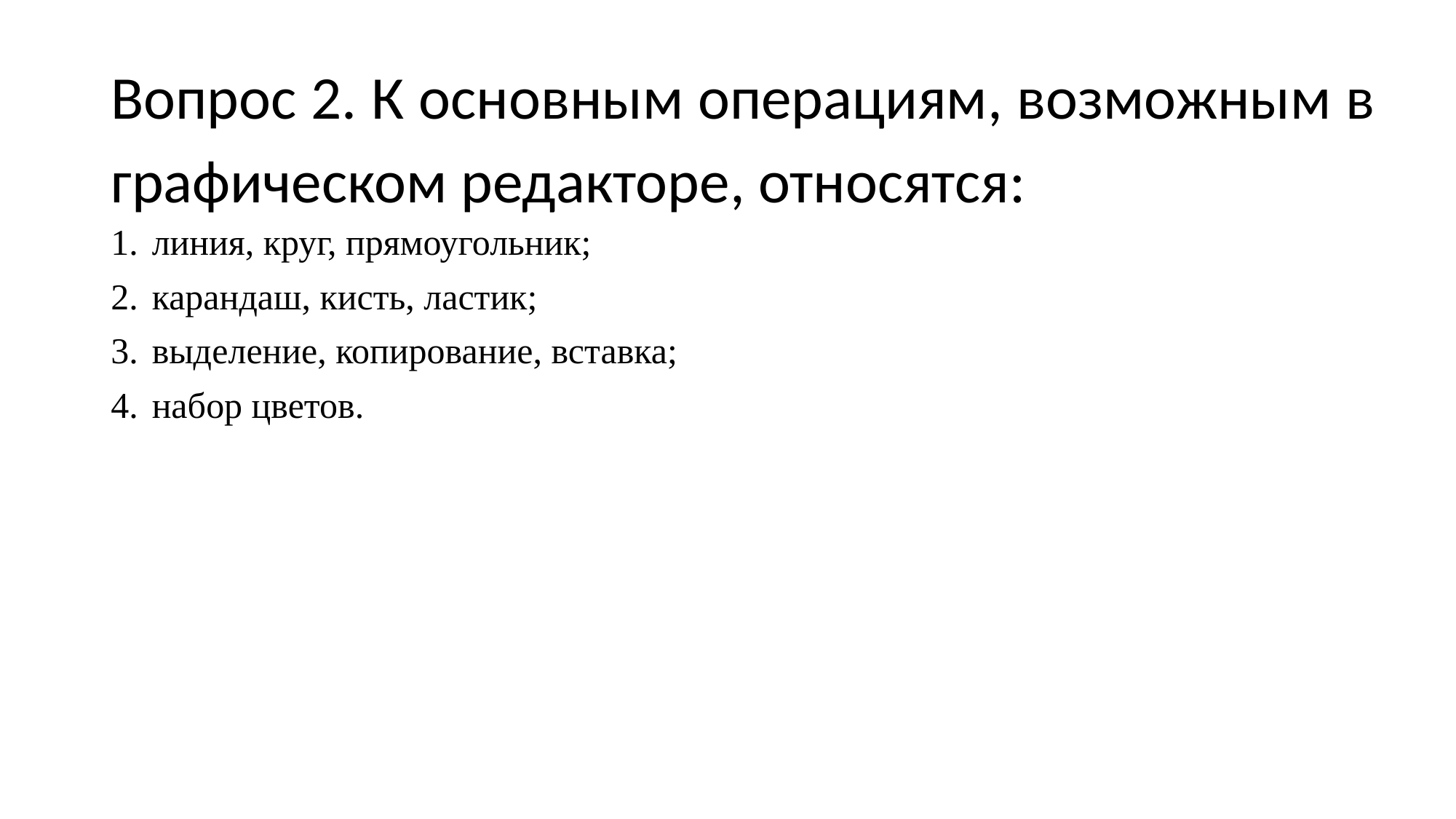

# Вопрос 2. К основным операциям, возможным в графическом редакторе, относятся:
линия, круг, прямоугольник;
карандаш, кисть, ластик;
выделение, копирование, вставка;
набор цветов.